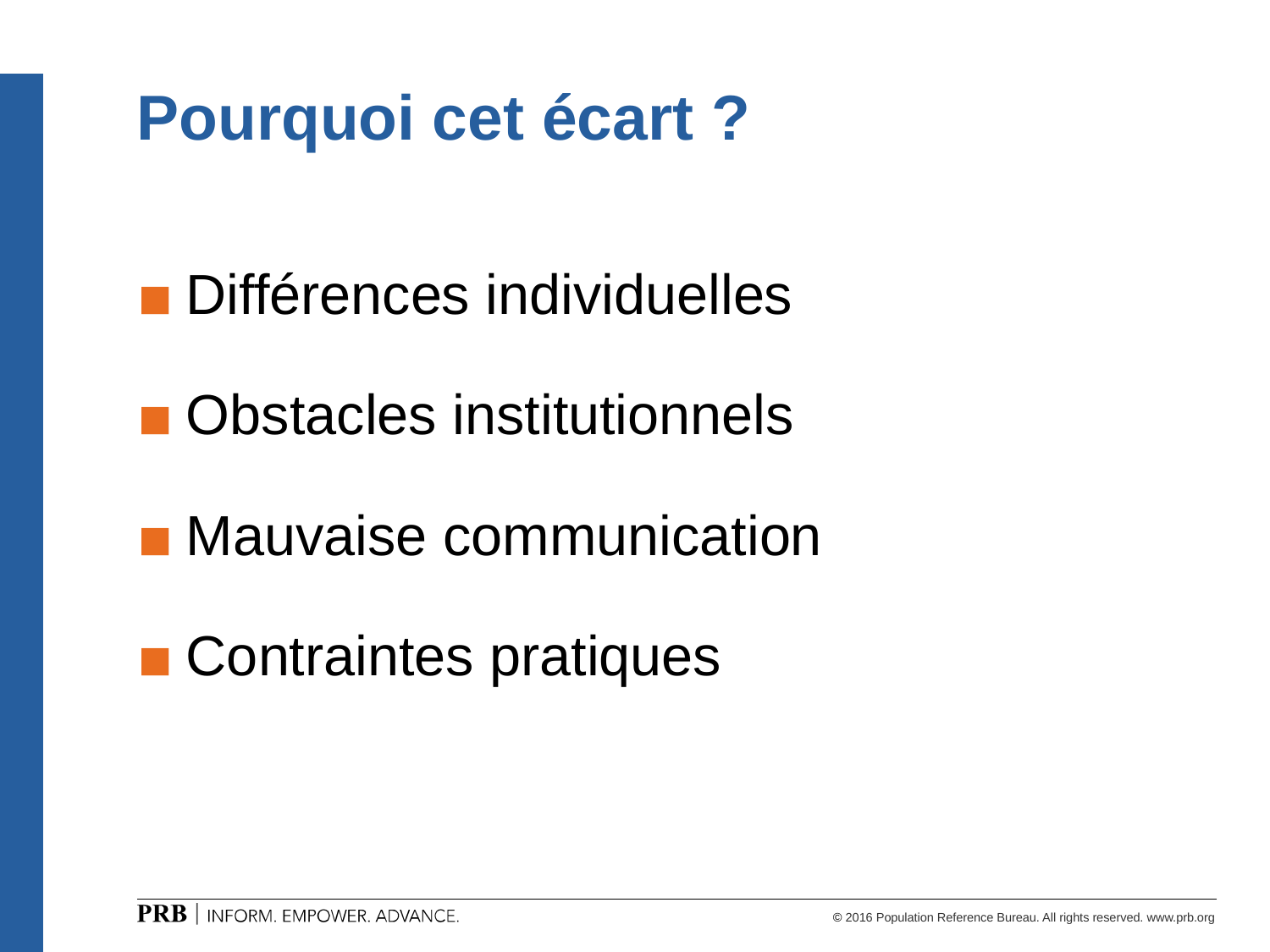

# Pourquoi cet écart ?
Différences individuelles
Obstacles institutionnels
Mauvaise communication
Contraintes pratiques